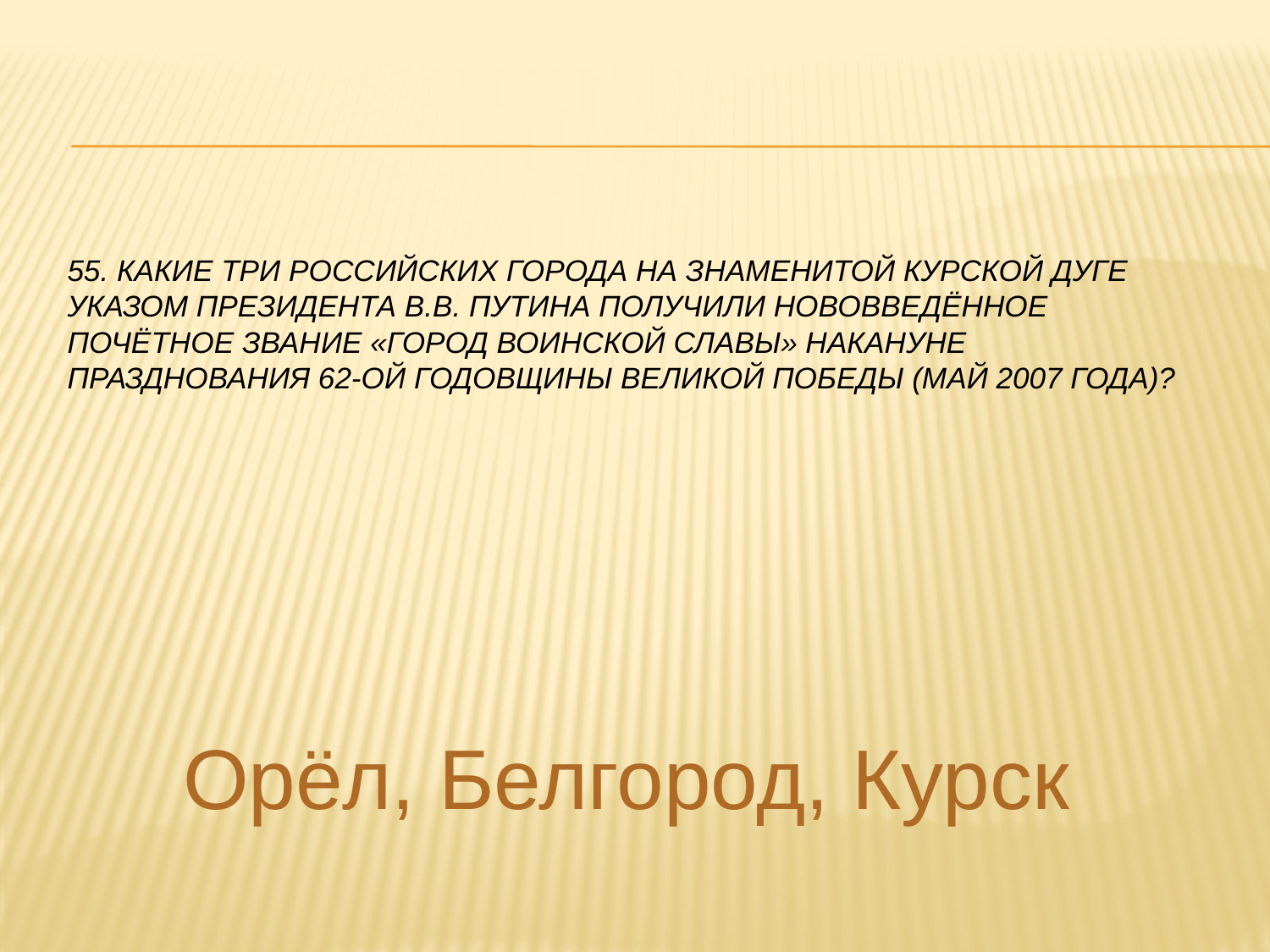

# 55. Какие три российских города на знаменитой Курской дуге  Указом Президента В.В. Путина получили нововведённое почётное звание «Город воинской славы» накануне празднования 62-ой годовщины Великой Победы (май 2007 года)?
Орёл, Белгород, Курск